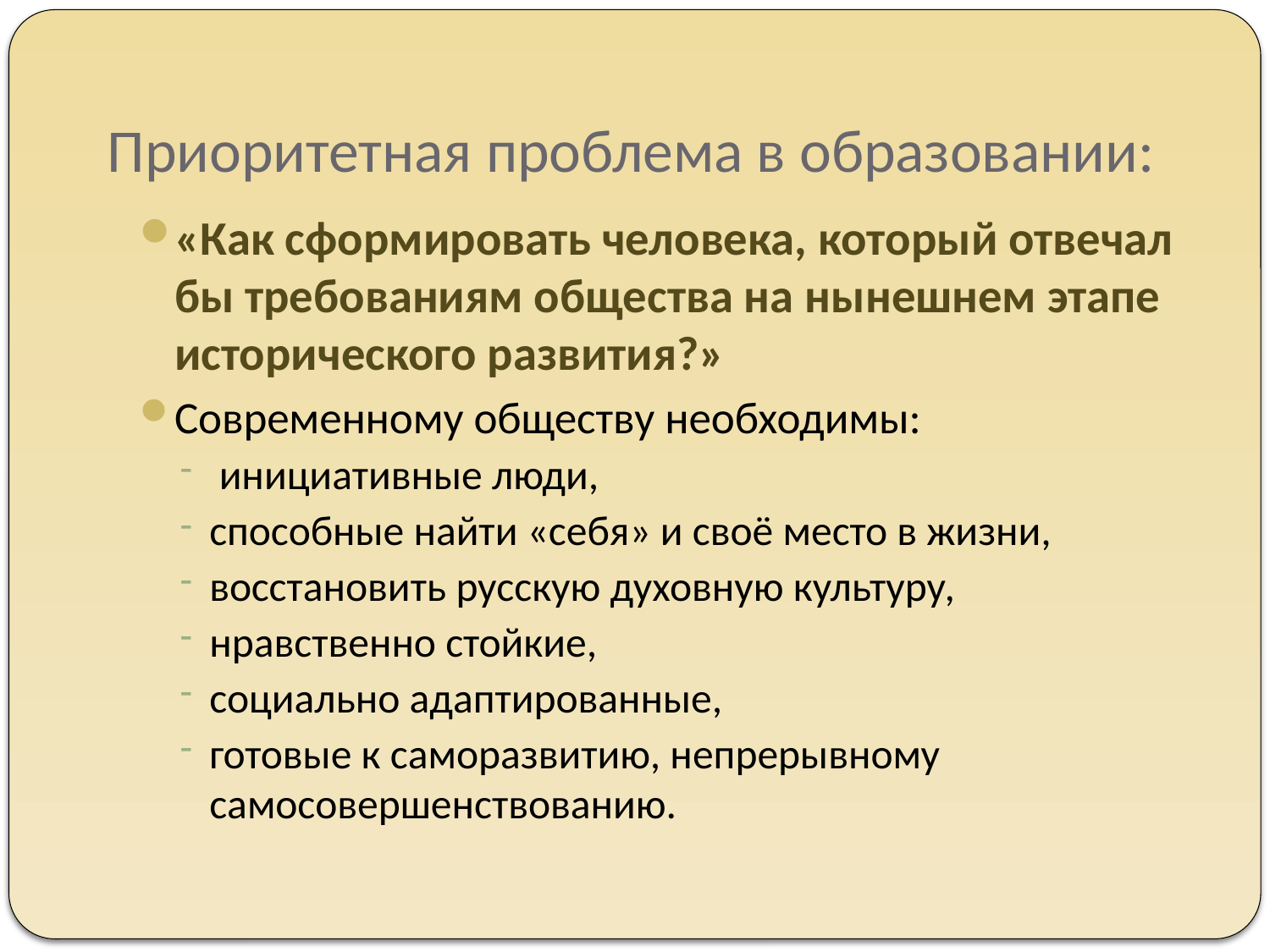

# Приоритетная проблема в образовании:
«Как сформировать человека, который отвечал бы требованиям общества на нынешнем этапе исторического развития?»
Современному обществу необходимы:
 инициативные люди,
способные найти «себя» и своё место в жизни,
восстановить русскую духовную культуру,
нравственно стойкие,
социально адаптированные,
готовые к саморазвитию, непрерывному самосовершенствованию.